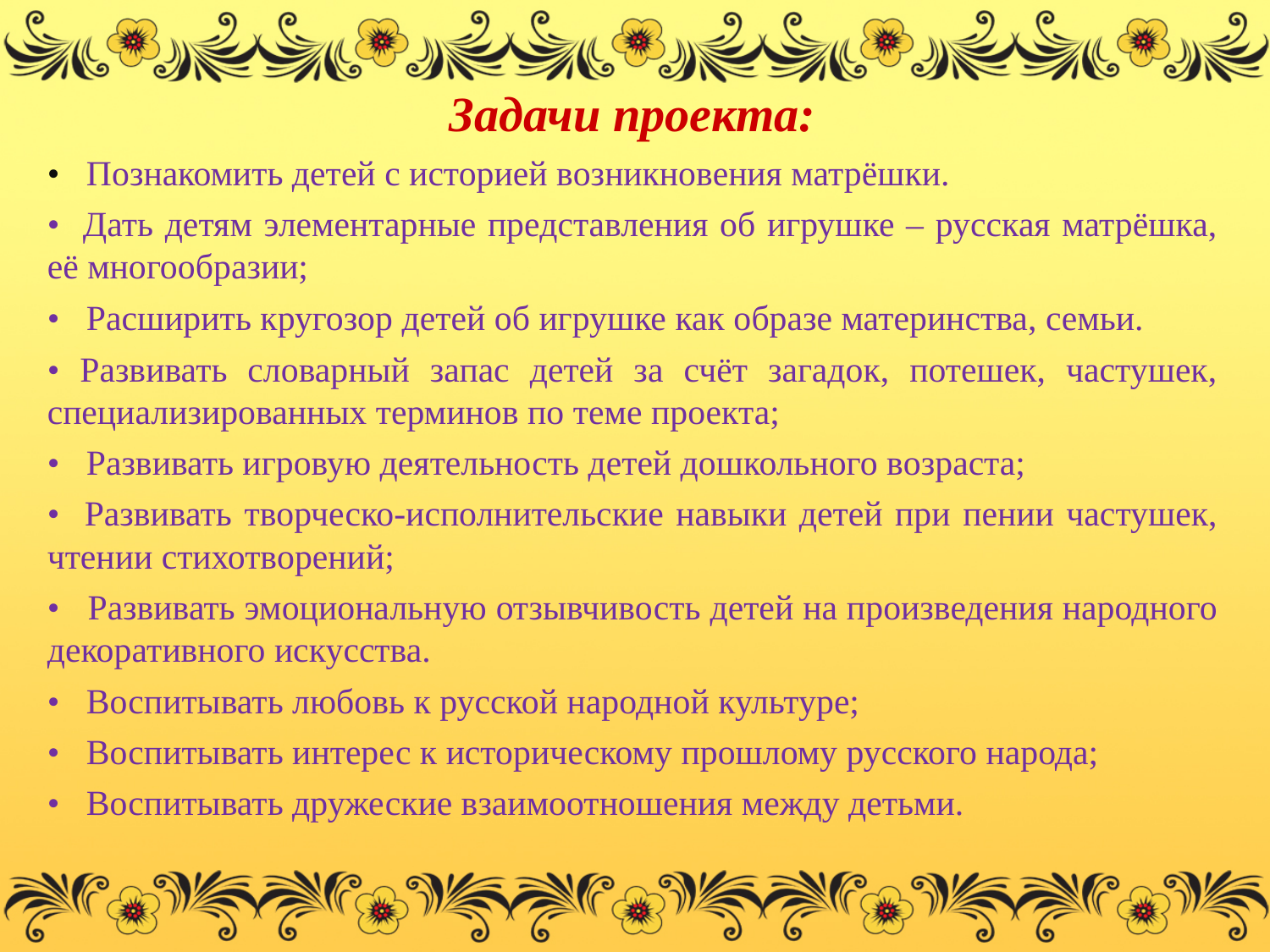

Задачи проекта:
•   Познакомить детей с историей возникновения матрёшки.
•  Дать детям элементарные представления об игрушке – русская матрёшка, её многообразии;
•   Расширить кругозор детей об игрушке как образе материнства, семьи.
• Развивать словарный запас детей за счёт загадок, потешек, частушек, специализированных терминов по теме проекта;
•   Развивать игровую деятельность детей дошкольного возраста;
•  Развивать творческо-исполнительские навыки детей при пении частушек, чтении стихотворений;
•   Развивать эмоциональную отзывчивость детей на произведения народного декоративного искусства.
•   Воспитывать любовь к русской народной культуре;
•   Воспитывать интерес к историческому прошлому русского народа;
•   Воспитывать дружеские взаимоотношения между детьми.